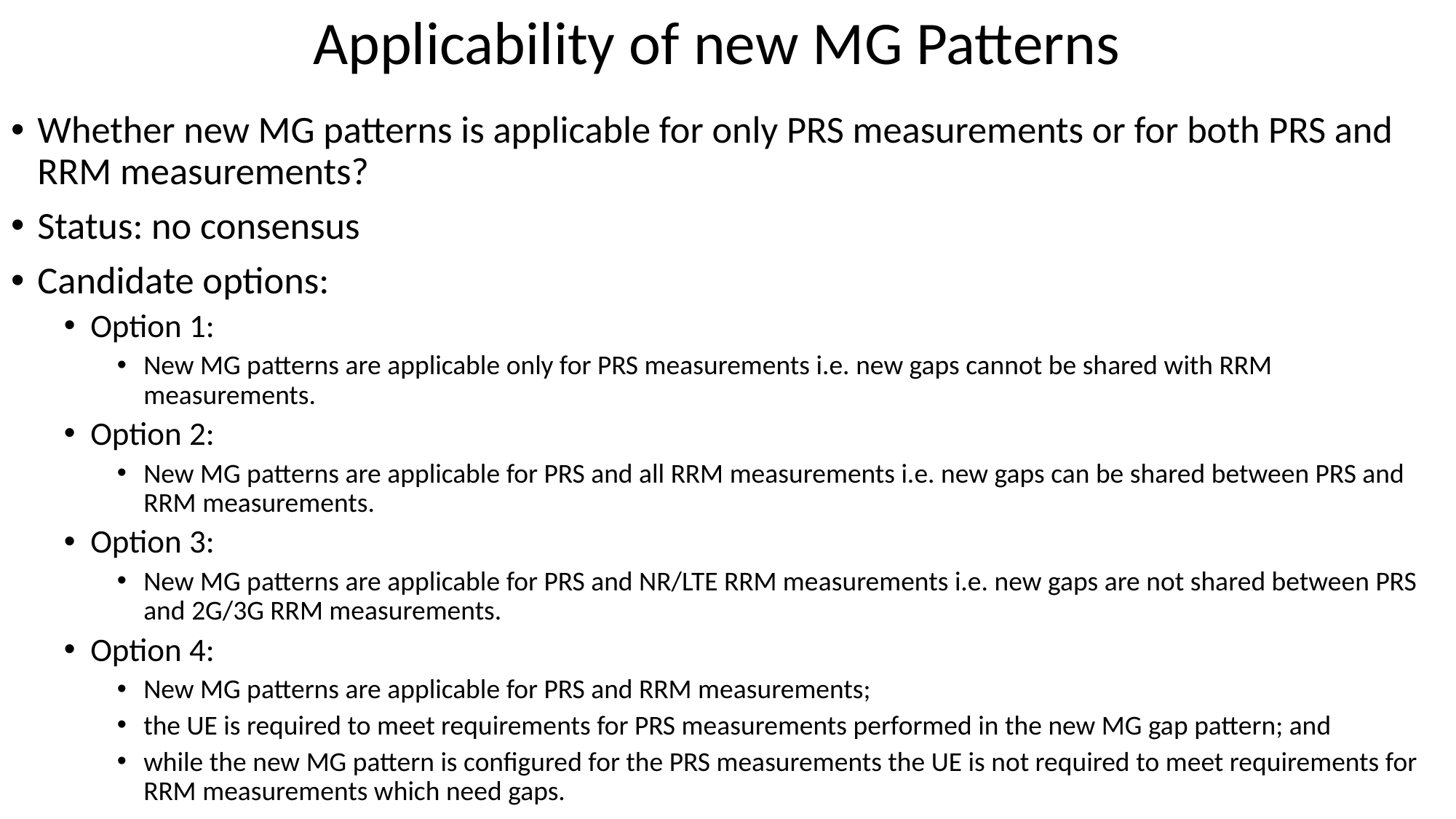

# Applicability of new MG Patterns
Whether new MG patterns is applicable for only PRS measurements or for both PRS and RRM measurements?
Status: no consensus
Candidate options:
Option 1:
New MG patterns are applicable only for PRS measurements i.e. new gaps cannot be shared with RRM measurements.
Option 2:
New MG patterns are applicable for PRS and all RRM measurements i.e. new gaps can be shared between PRS and RRM measurements.
Option 3:
New MG patterns are applicable for PRS and NR/LTE RRM measurements i.e. new gaps are not shared between PRS and 2G/3G RRM measurements.
Option 4:
New MG patterns are applicable for PRS and RRM measurements;
the UE is required to meet requirements for PRS measurements performed in the new MG gap pattern; and
while the new MG pattern is configured for the PRS measurements the UE is not required to meet requirements for RRM measurements which need gaps.